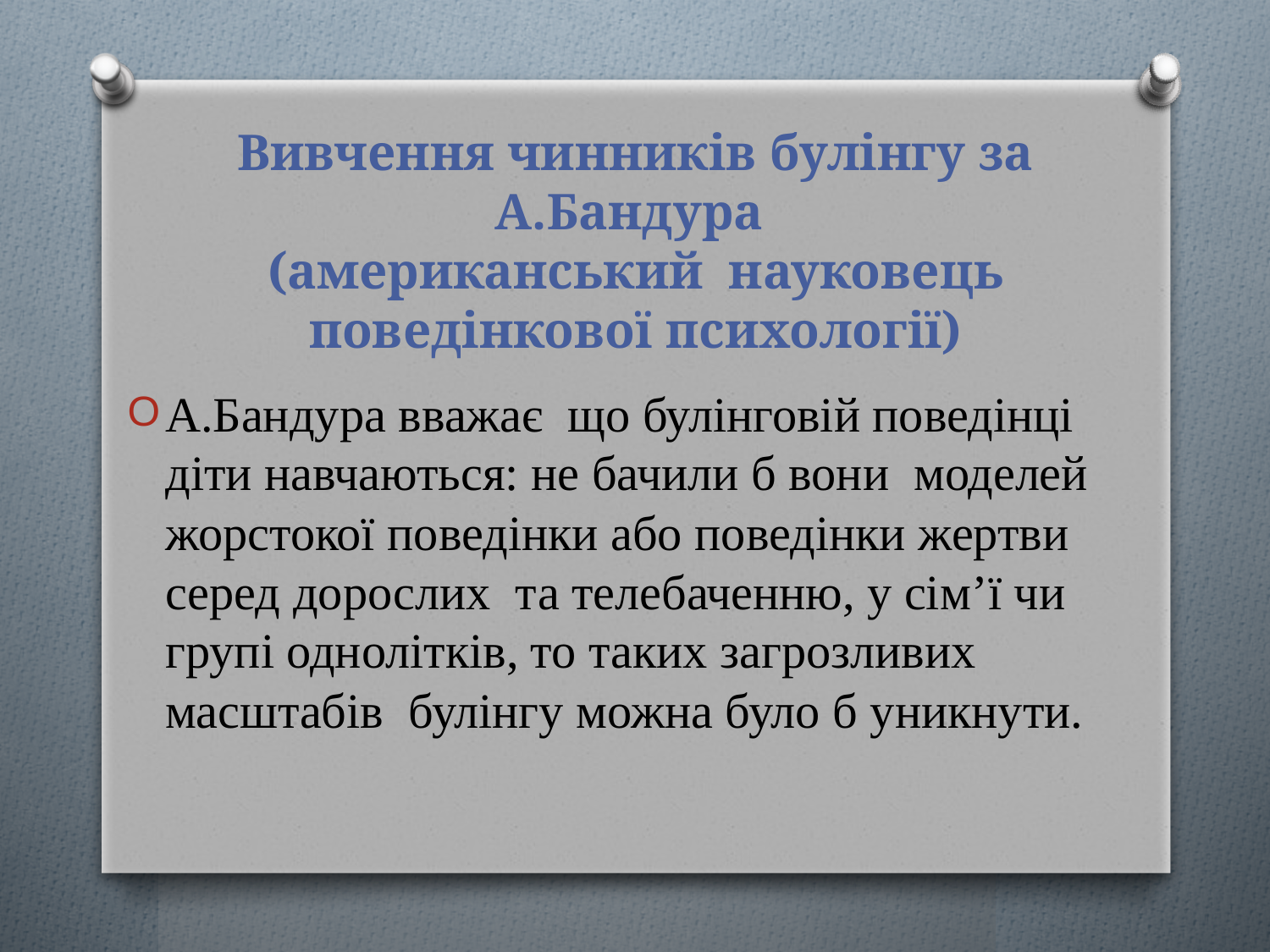

# Вивчення чинників булінгу за А.Бандура (американський  науковець поведінкової психології)
А.Бандура вважає  що булінговій поведінці діти навчаються: не бачили б вони  моделей жорстокої поведінки або поведінки жертви серед дорослих  та телебаченню, у сім’ї чи групі однолітків, то таких загрозливих  масштабів  булінгу можна було б уникнути.